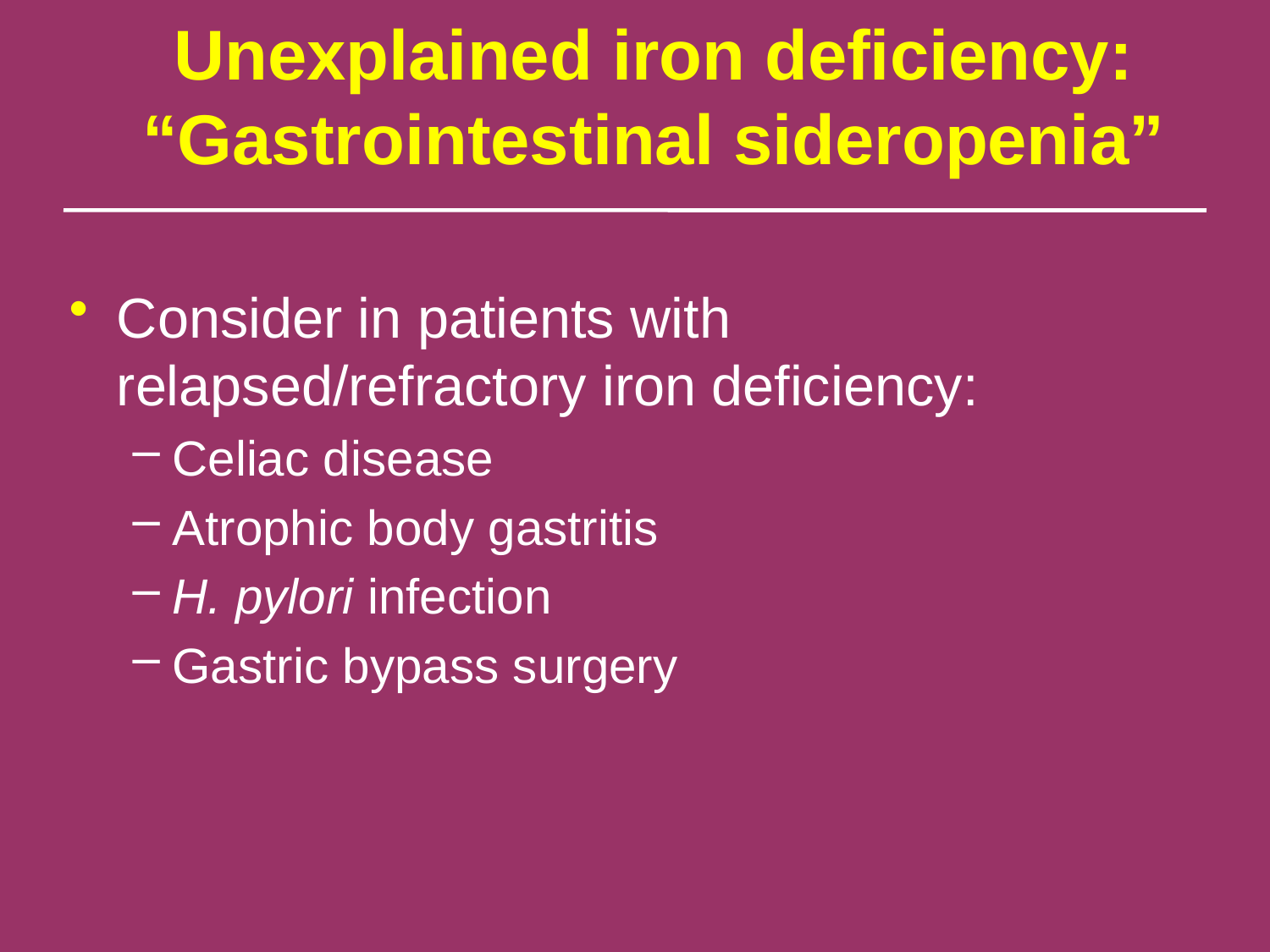

# Unexplained iron deficiency: “Gastrointestinal sideropenia”
Consider in patients with relapsed/refractory iron deficiency:
Celiac disease
Atrophic body gastritis
H. pylori infection
Gastric bypass surgery